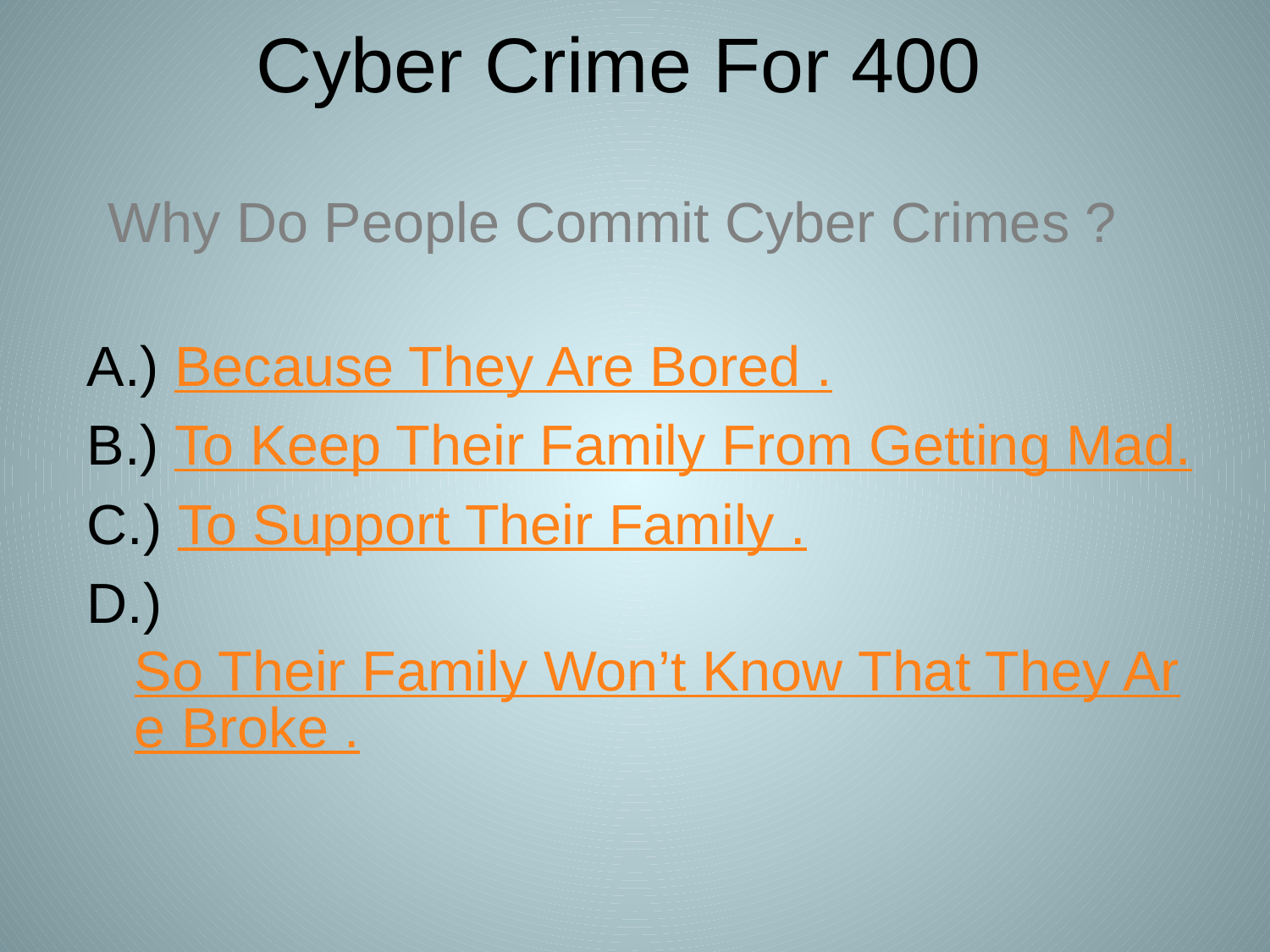

# Cyber Crime For 400
Why Do People Commit Cyber Crimes ?
A.) Because They Are Bored .
B.) To Keep Their Family From Getting Mad.
C.) To Support Their Family .
D.) So Their Family Won’t Know That They Are Broke .